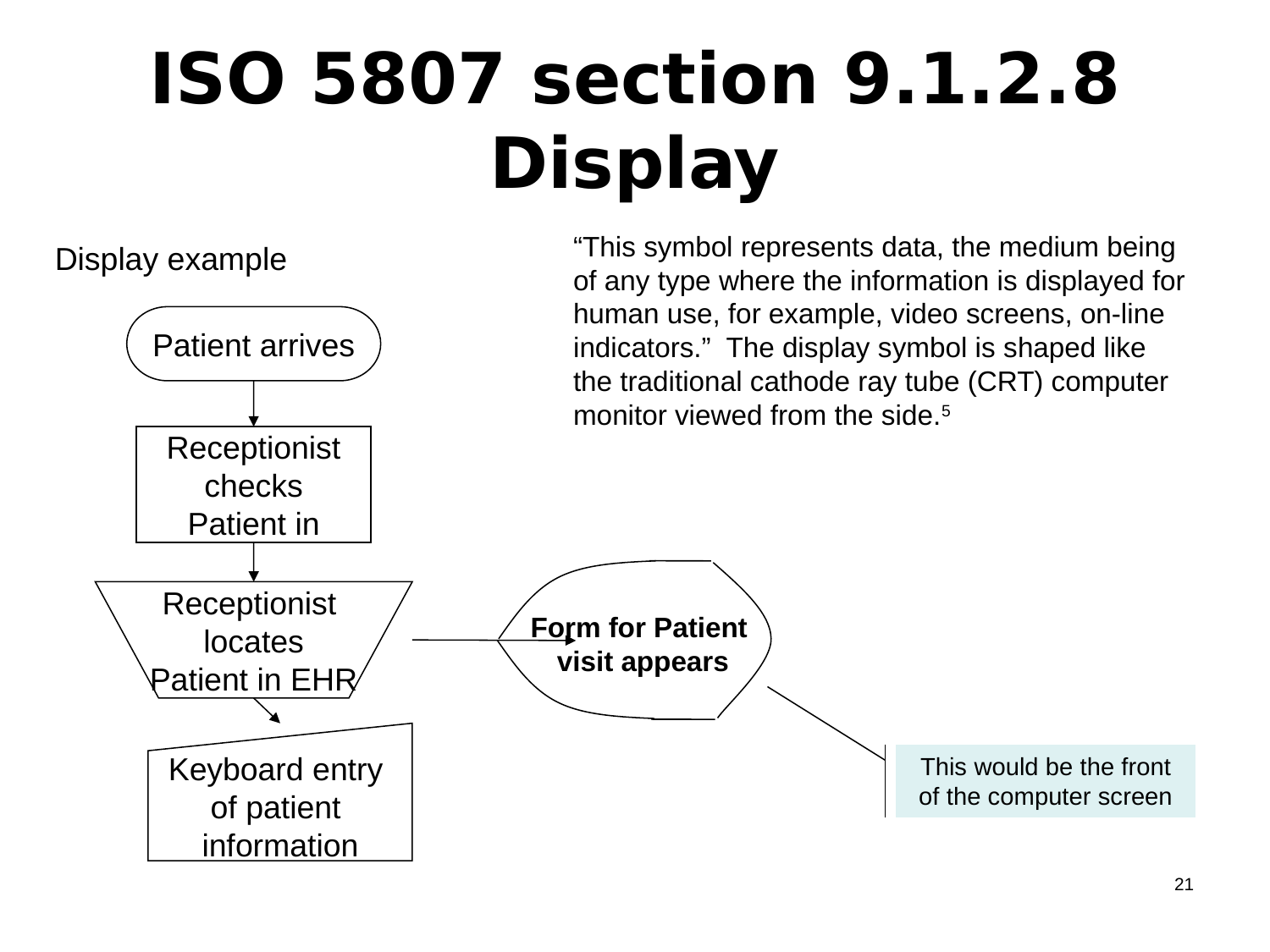

# ISO 5807 section 9.1.2.8 Display
“This symbol represents data, the medium being of any type where the information is displayed for human use, for example, video screens, on-line indicators.”  The display symbol is shaped like the traditional cathode ray tube (CRT) computer monitor viewed from the side.5

Display example
Patient arrives
Receptionist
checks
Patient in

Form for Patient
visit appears
Receptionist
locates
Patient in EHR
Keyboard entry
of patient
information
This would be the front of the computer screen
21